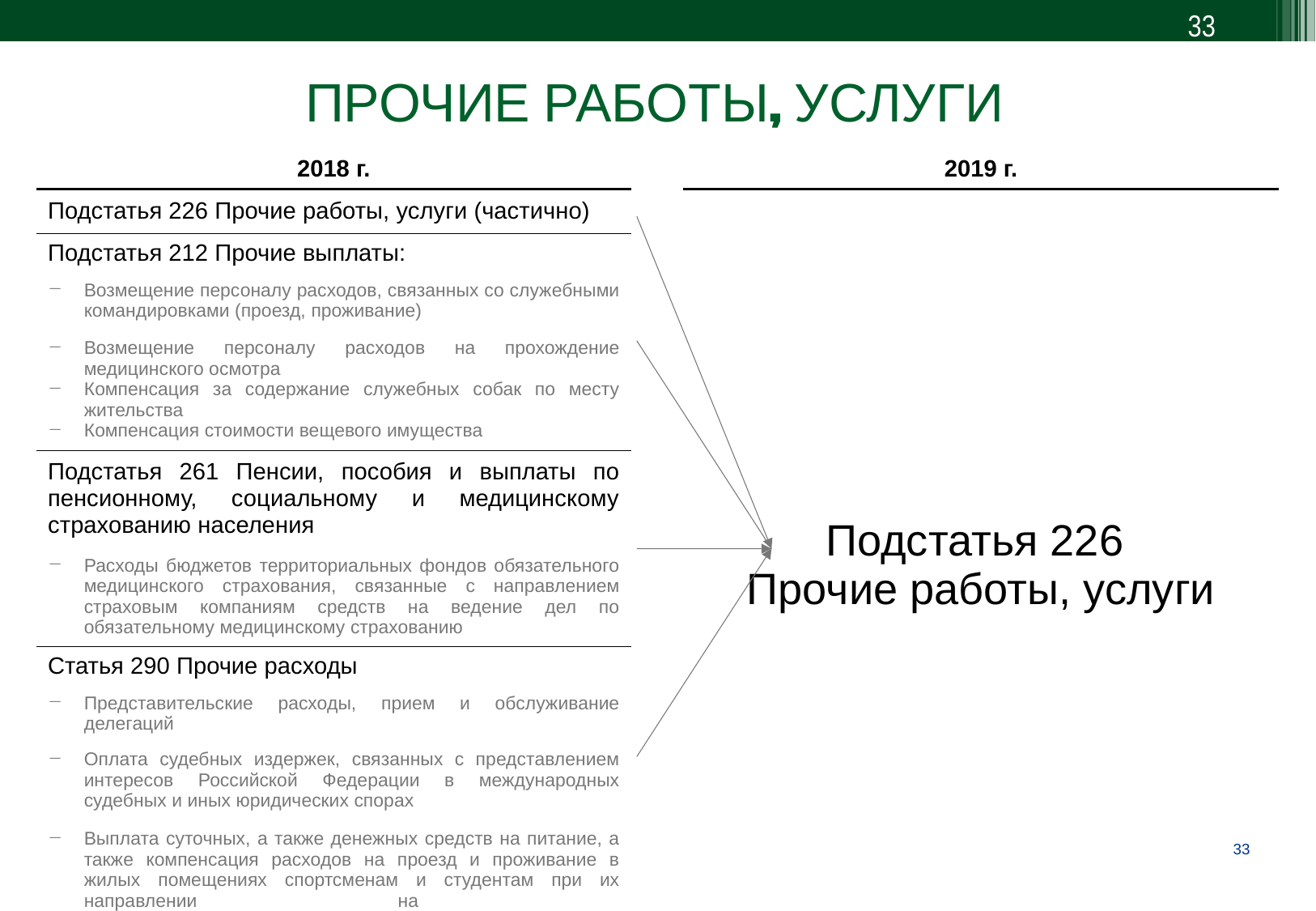

33
ПРОЧИЕ РАБОТЫ, УСЛУГИ
| 2018 г. |  | 2019 г. |
| --- | --- | --- |
| Подстатья 226 Прочие работы, услуги (частично) |  | Подстатья 226 Прочие работы, услуги |
| Подстатья 212 Прочие выплаты: |  |  |
| Возмещение персоналу расходов, связанных со служебными командировками (проезд, проживание) |  |  |
| Возмещение персоналу расходов на прохождение медицинского осмотра Компенсация за содержание служебных собак по месту жительства Компенсация стоимости вещевого имущества |  |  |
| Подстатья 261 Пенсии, пособия и выплаты по пенсионному, социальному и медицинскому страхованию населения |  |  |
| Расходы бюджетов территориальных фондов обязательного медицинского страхования, связанные с направлением страховым компаниям средств на ведение дел по обязательному медицинскому страхованию |  |  |
| Статья 290 Прочие расходы |  |  |
| Представительские расходы, прием и обслуживание делегаций |  |  |
| Оплата судебных издержек, связанных с представлением интересов Российской Федерации в международных судебных и иных юридических спорах |  |  |
| Выплата суточных, а также денежных средств на питание, а также компенсация расходов на проезд и проживание в жилых помещениях спортсменам и студентам при их направлении на различного рода мероприятия |  |  |